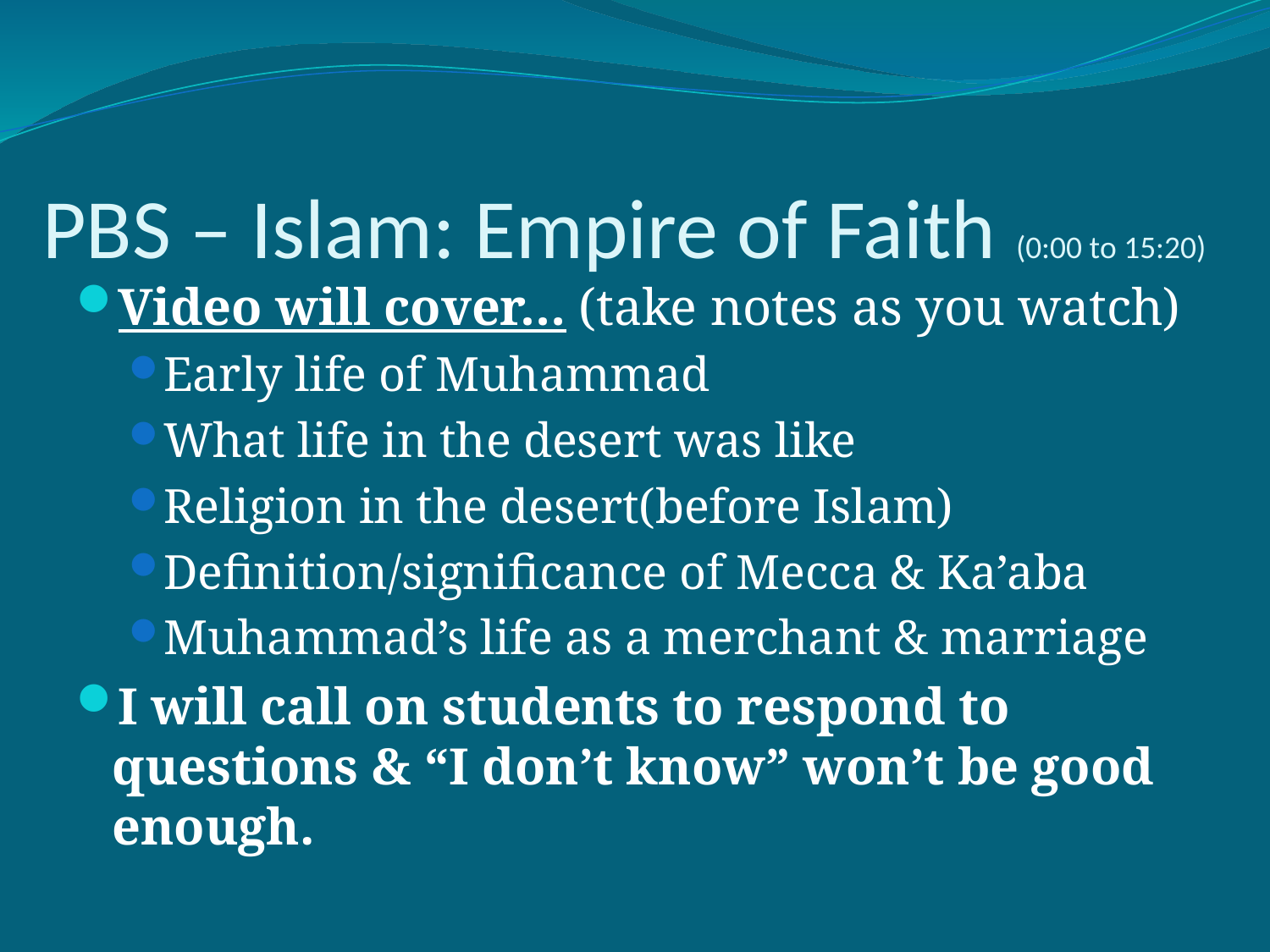

# PBS – Islam: Empire of Faith (0:00 to 15:20)
Video will cover… (take notes as you watch)
Early life of Muhammad
What life in the desert was like
Religion in the desert(before Islam)
Definition/significance of Mecca & Ka’aba
Muhammad’s life as a merchant & marriage
I will call on students to respond to questions & “I don’t know” won’t be good enough.